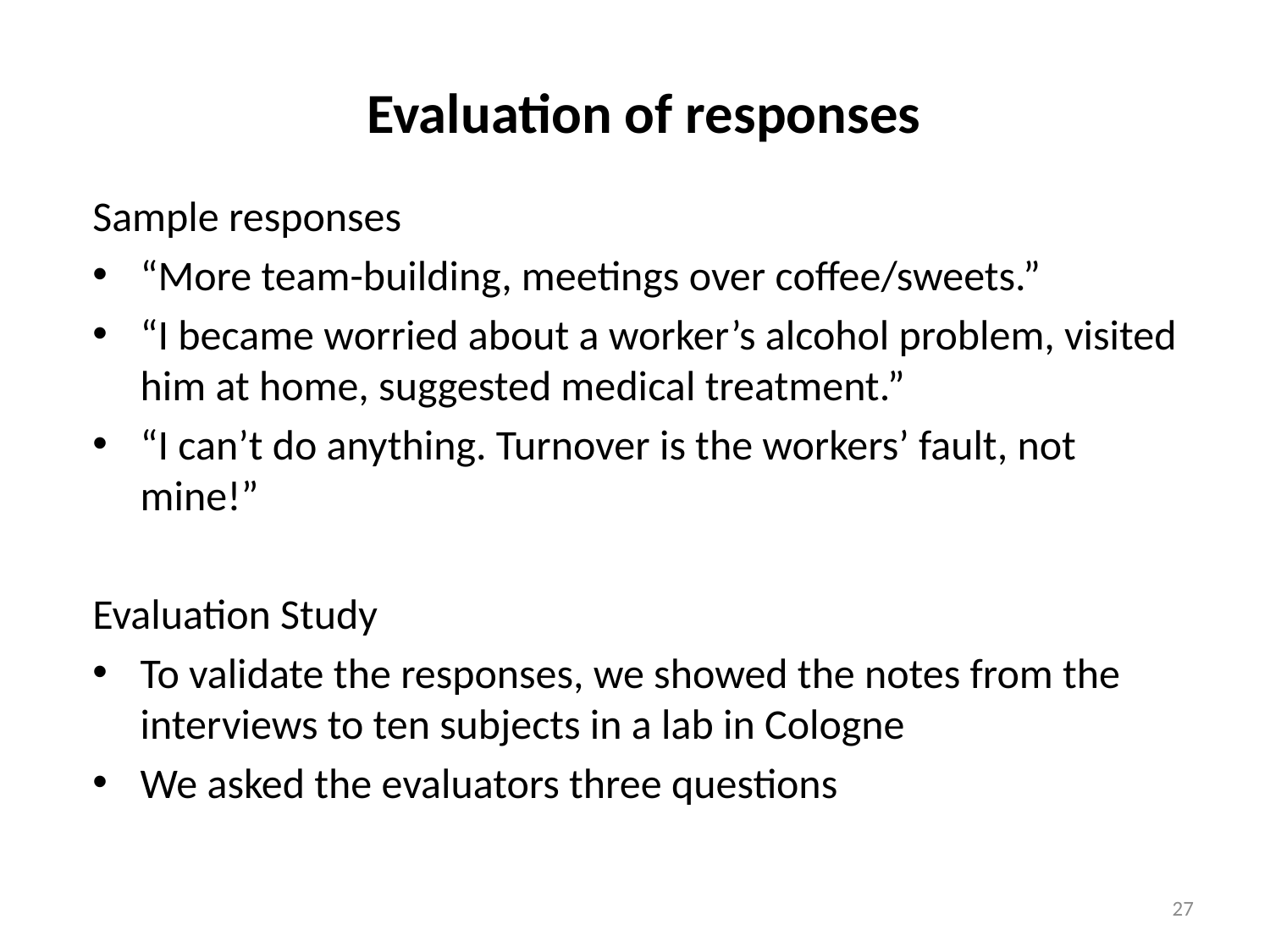

# Evaluation of responses
Sample responses
“More team-building, meetings over coffee/sweets.”
“I became worried about a worker’s alcohol problem, visited him at home, suggested medical treatment.”
“I can’t do anything. Turnover is the workers’ fault, not mine!”

Evaluation Study
To validate the responses, we showed the notes from the interviews to ten subjects in a lab in Cologne
We asked the evaluators three questions
27